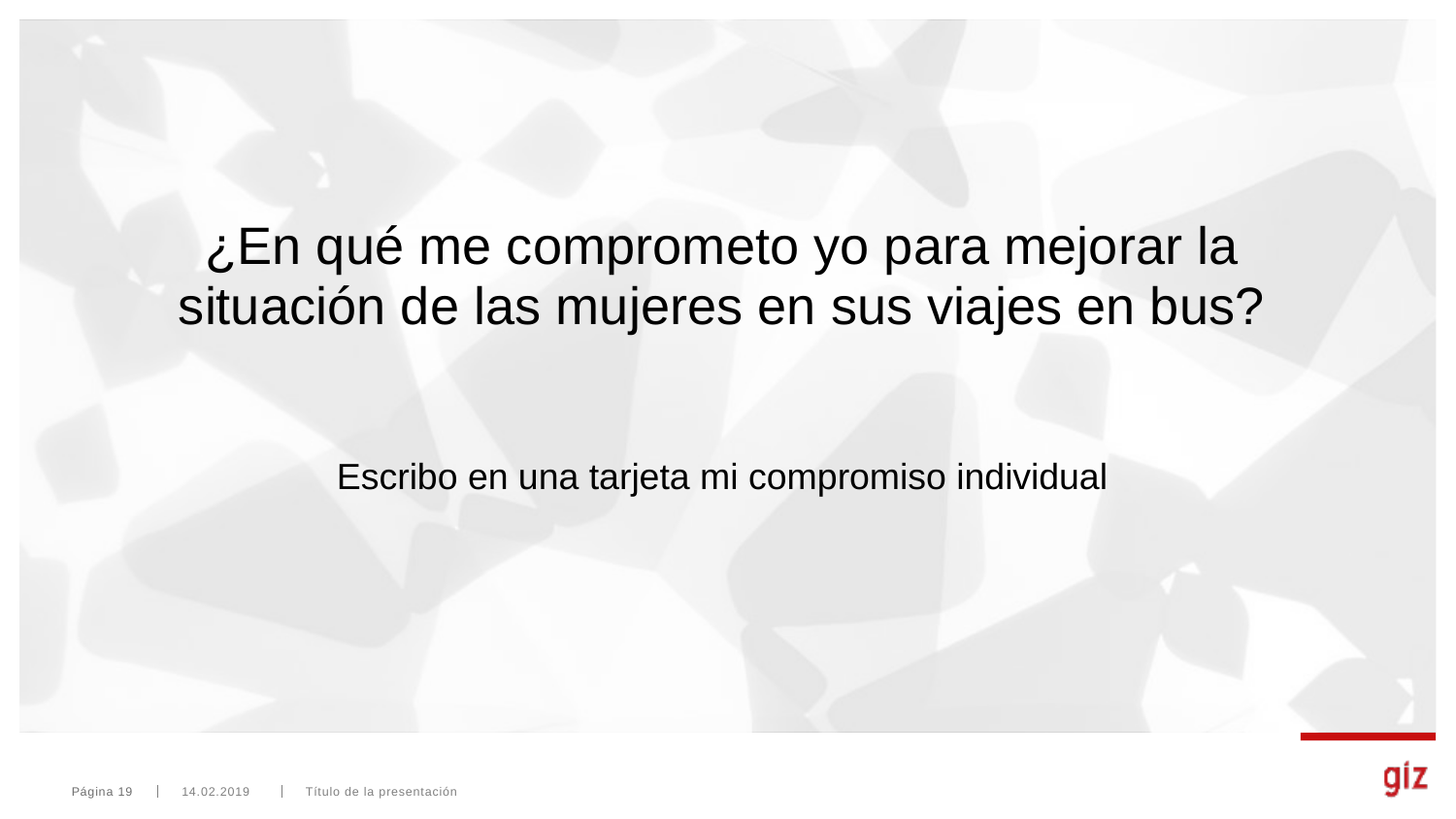

# ¿En qué me comprometo yo para mejorar la situación de las mujeres en sus viajes en bus? Escribo en una tarjeta mi compromiso individual
Página 19
14.02.2019
Título de la presentación